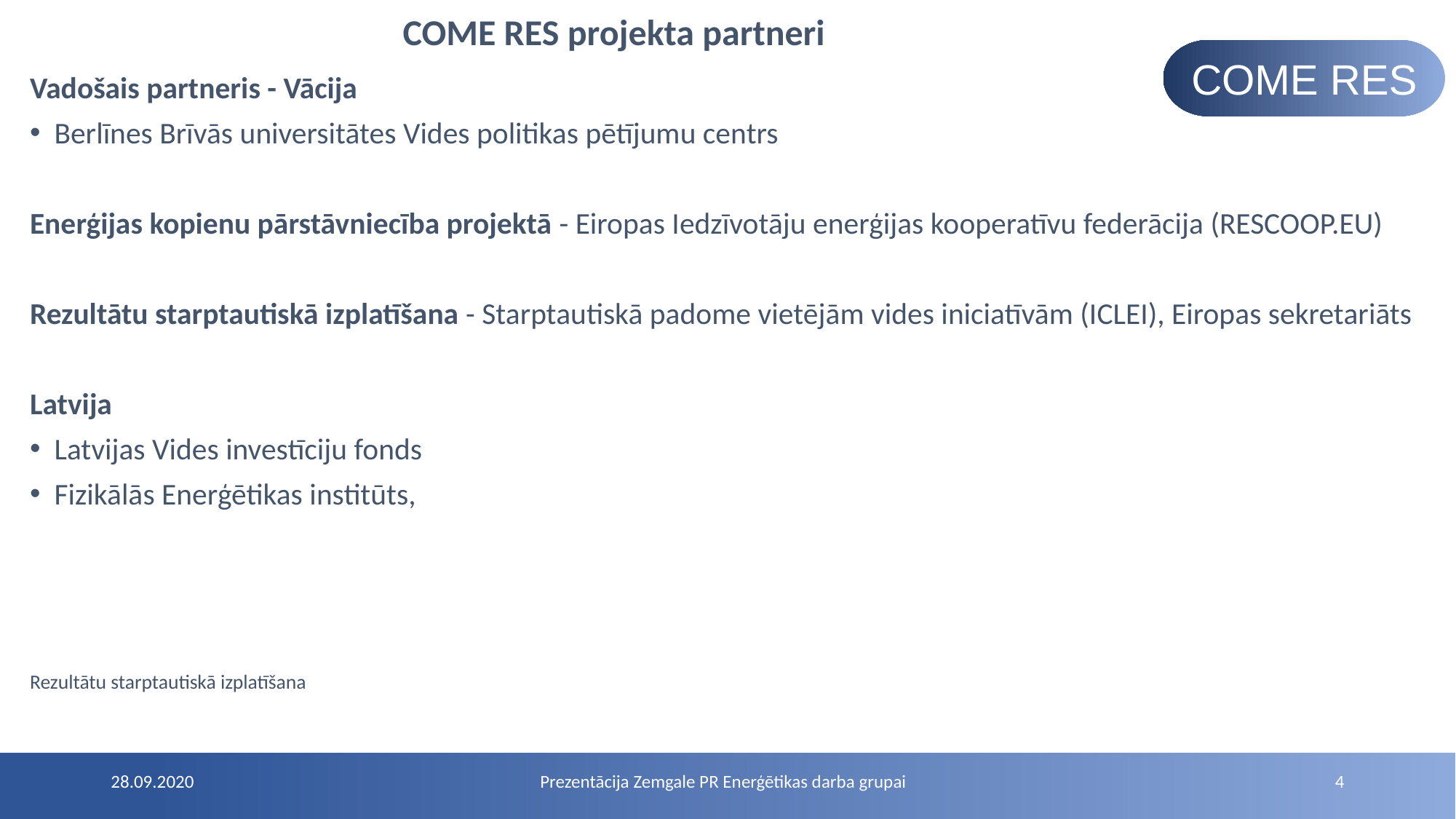

# COME RES projekta partneri
Vadošais partneris - Vācija
Berlīnes Brīvās universitātes Vides politikas pētījumu centrs

Enerģijas kopienu pārstāvniecība projektā - Eiropas Iedzīvotāju enerģijas kooperatīvu federācija (RESCOOP.EU)

Rezultātu starptautiskā izplatīšana - Starptautiskā padome vietējām vides iniciatīvām (ICLEI), Eiropas sekretariāts

Latvija
Latvijas Vides investīciju fonds
Fizikālās Enerģētikas institūts,

Rezultātu starptautiskā izplatīšana

28.09.2020
Prezentācija Zemgale PR Enerģētikas darba grupai
4